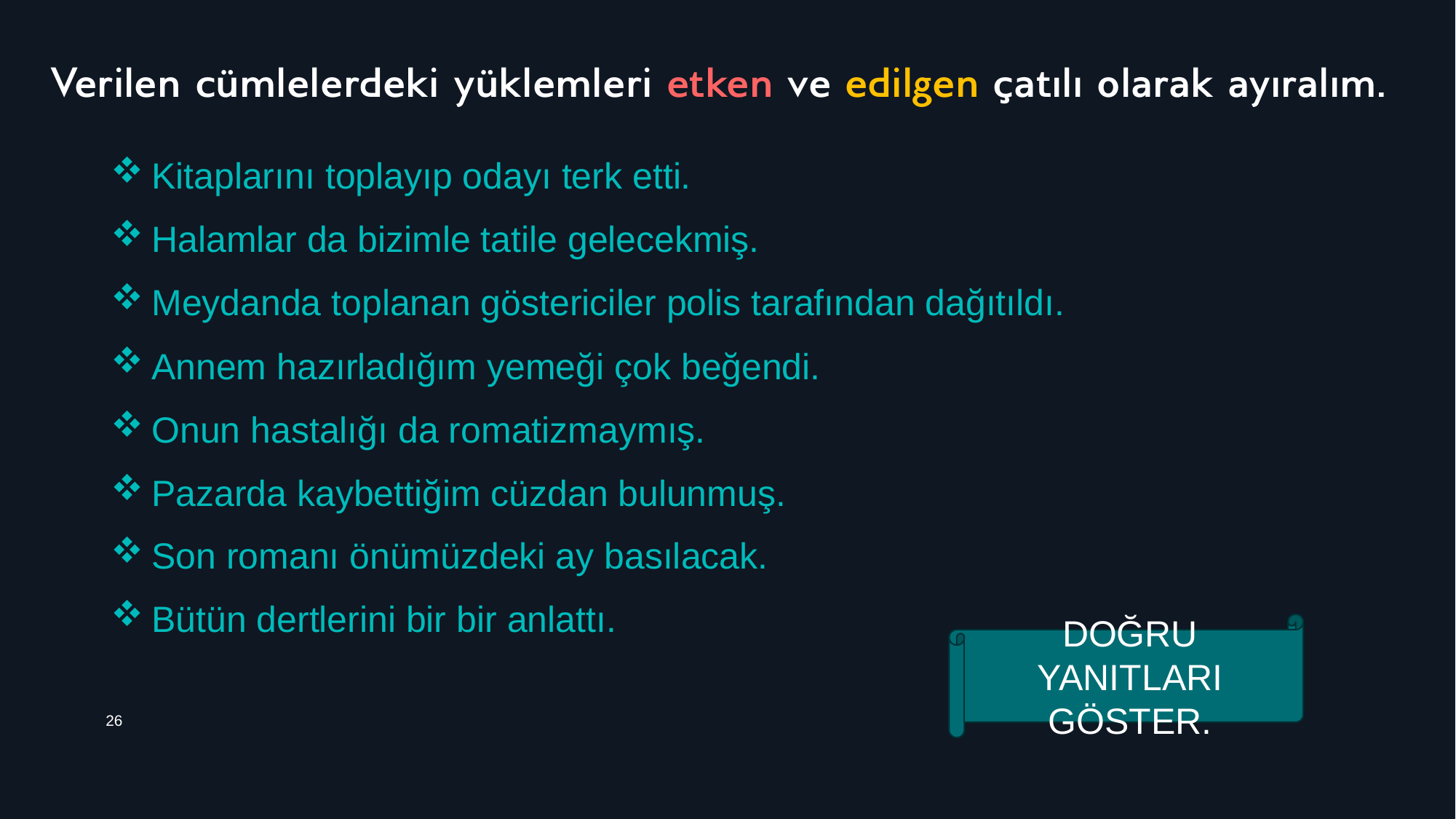

# Verilen cümlelerdeki yüklemleri etken ve edilgen çatılı olarak ayıralım.
Kitaplarını toplayıp odayı terk etti.
Halamlar da bizimle tatile gelecekmiş.
Meydanda toplanan göstericiler polis tarafından dağıtıldı.
Annem hazırladığım yemeği çok beğendi.
Onun hastalığı da romatizmaymış.
Pazarda kaybettiğim cüzdan bulunmuş.
Son romanı önümüzdeki ay basılacak.
Bütün dertlerini bir bir anlattı.
DOĞRU YANITLARI GÖSTER.
26